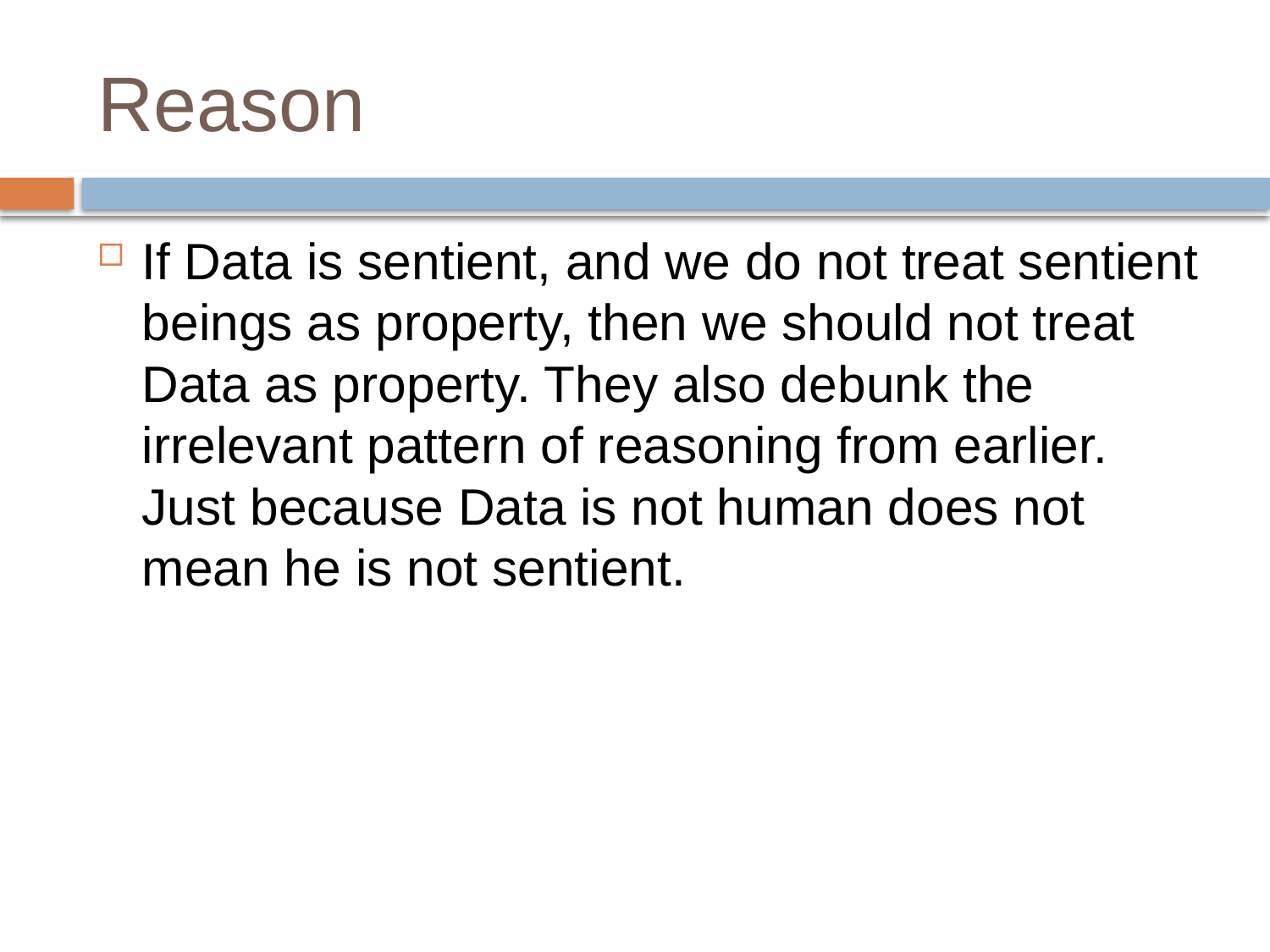

# Reason
If Data is sentient, and we do not treat sentient beings as property, then we should not treat Data as property. They also debunk the irrelevant pattern of reasoning from earlier. Just because Data is not human does not mean he is not sentient.